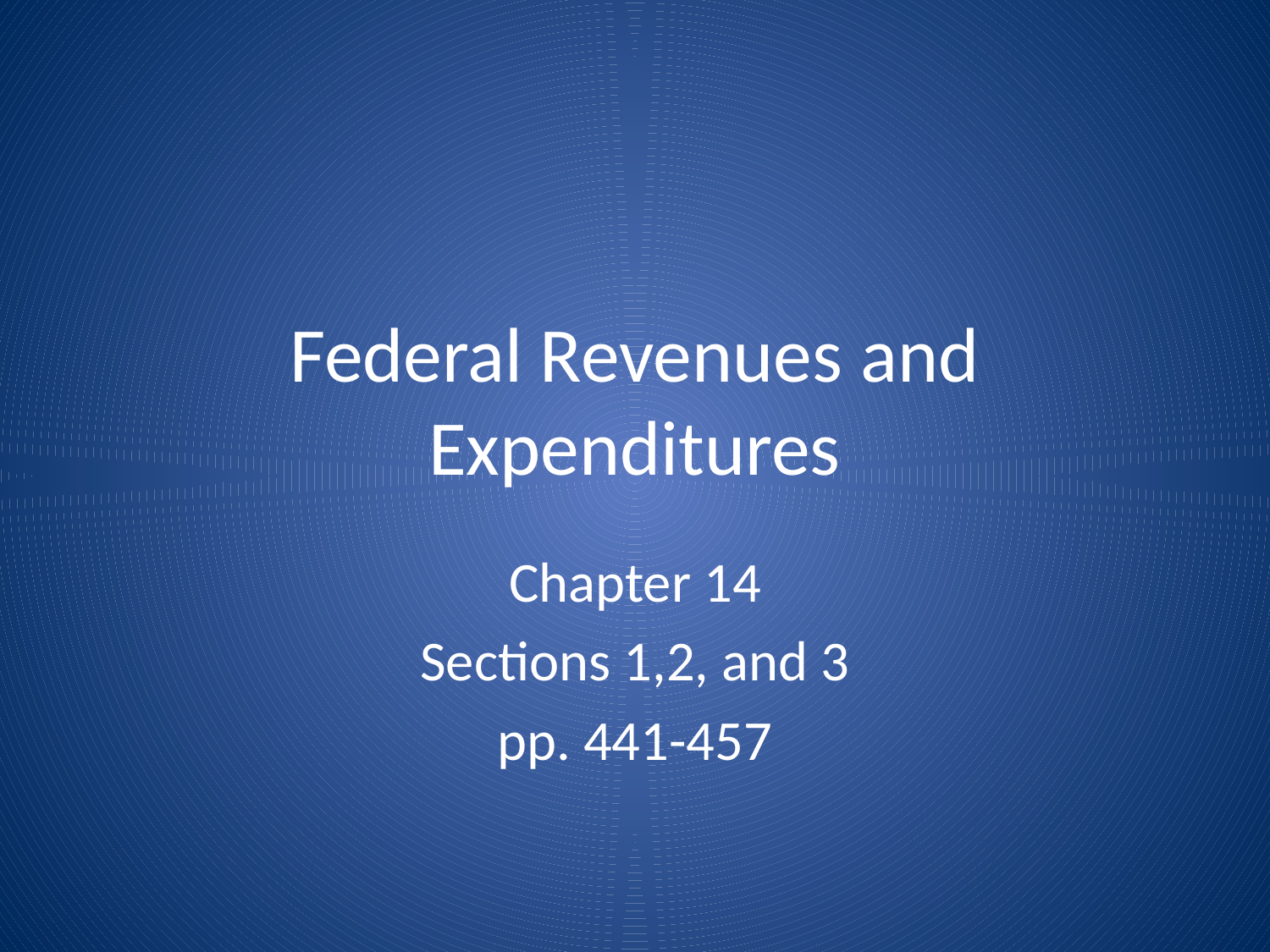

# Federal Revenues and Expenditures
Chapter 14
Sections 1,2, and 3
pp. 441-457